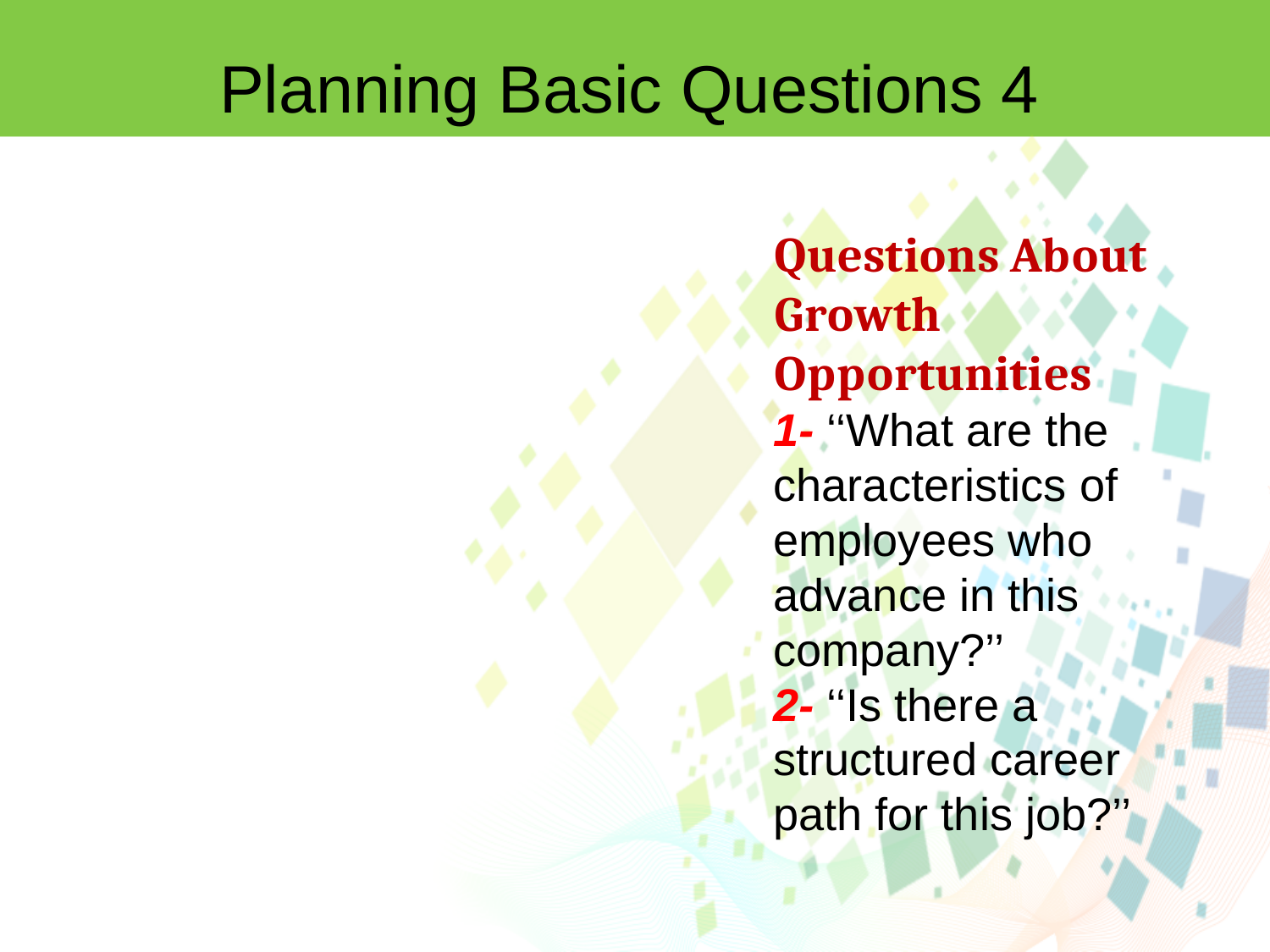

Planning Basic Questions 4
Questions About Growth Opportunities
1- ‘‘What are the characteristics of employees who advance in this company?’’
2- ‘‘Is there a structured career path for this job?’’